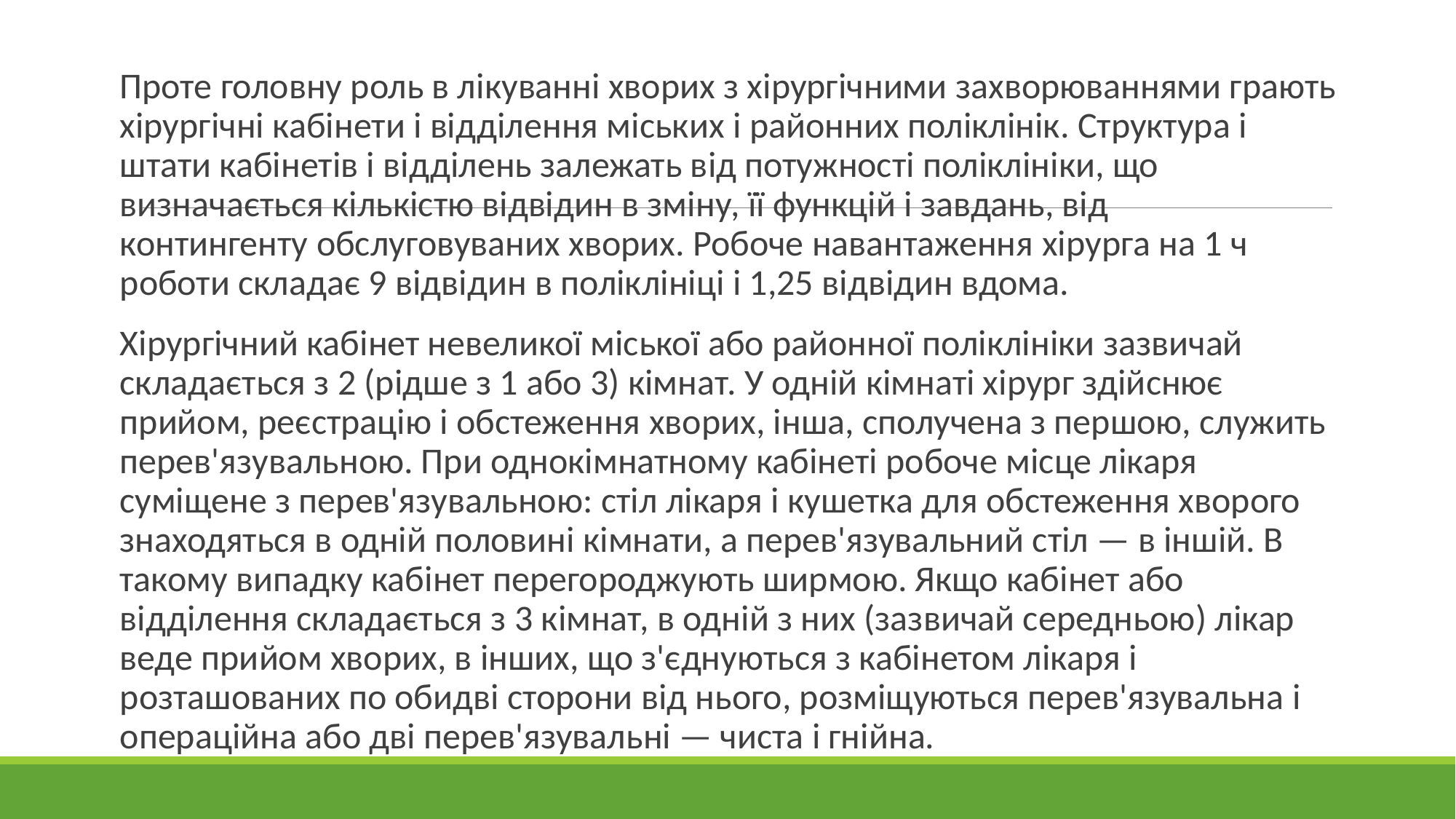

Проте головну роль в лікуванні хворих з хірургічними захворюваннями грають хірургічні кабінети і відділення міських і районних поліклінік. Структура і штати кабінетів і відділень залежать від потужності поліклініки, що визначається кількістю відвідин в зміну, її функцій і завдань, від контингенту обслуговуваних хворих. Робоче навантаження хірурга на 1 ч роботи складає 9 відвідин в поліклініці і 1,25 відвідин вдома.
Хірургічний кабінет невеликої міської або районної поліклініки зазвичай складається з 2 (рідше з 1 або 3) кімнат. У одній кімнаті хірург здійснює прийом, реєстрацію і обстеження хворих, інша, сполучена з першою, служить перев'язувальною. При однокімнатному кабінеті робоче місце лікаря суміщене з перев'язувальною: стіл лікаря і кушетка для обстеження хворого знаходяться в одній половині кімнати, а перев'язувальний стіл — в іншій. В такому випадку кабінет перегороджують ширмою. Якщо кабінет або відділення складається з 3 кімнат, в одній з них (зазвичай середньою) лікар веде прийом хворих, в інших, що з'єднуються з кабінетом лікаря і розташованих по обидві сторони від нього, розміщуються перев'язувальна і операційна або дві перев'язувальні — чиста і гнійна.